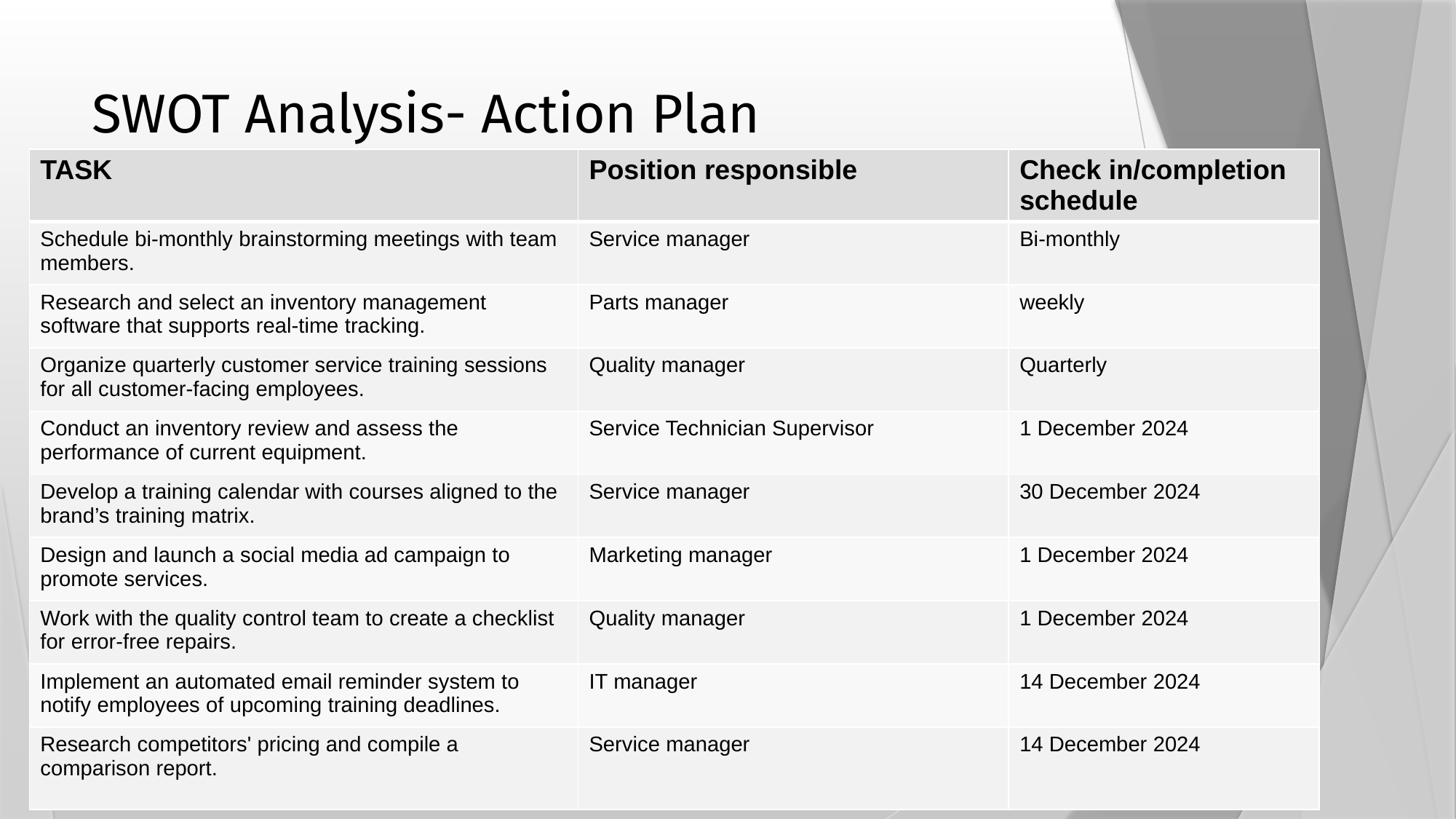

# SWOT Analysis- Action Plan
| TASK | Position responsible | Check in/completion schedule |
| --- | --- | --- |
| Schedule bi-monthly brainstorming meetings with team members. | Service manager | Bi-monthly |
| Research and select an inventory management software that supports real-time tracking. | Parts manager | weekly |
| Organize quarterly customer service training sessions for all customer-facing employees. | Quality manager | Quarterly |
| Conduct an inventory review and assess the performance of current equipment. | Service Technician Supervisor | 1 December 2024 |
| Develop a training calendar with courses aligned to the brand’s training matrix. | Service manager | 30 December 2024 |
| Design and launch a social media ad campaign to promote services. | Marketing manager | 1 December 2024 |
| Work with the quality control team to create a checklist for error-free repairs. | Quality manager | 1 December 2024 |
| Implement an automated email reminder system to notify employees of upcoming training deadlines. | IT manager | 14 December 2024 |
| Research competitors' pricing and compile a comparison report. | Service manager | 14 December 2024 |